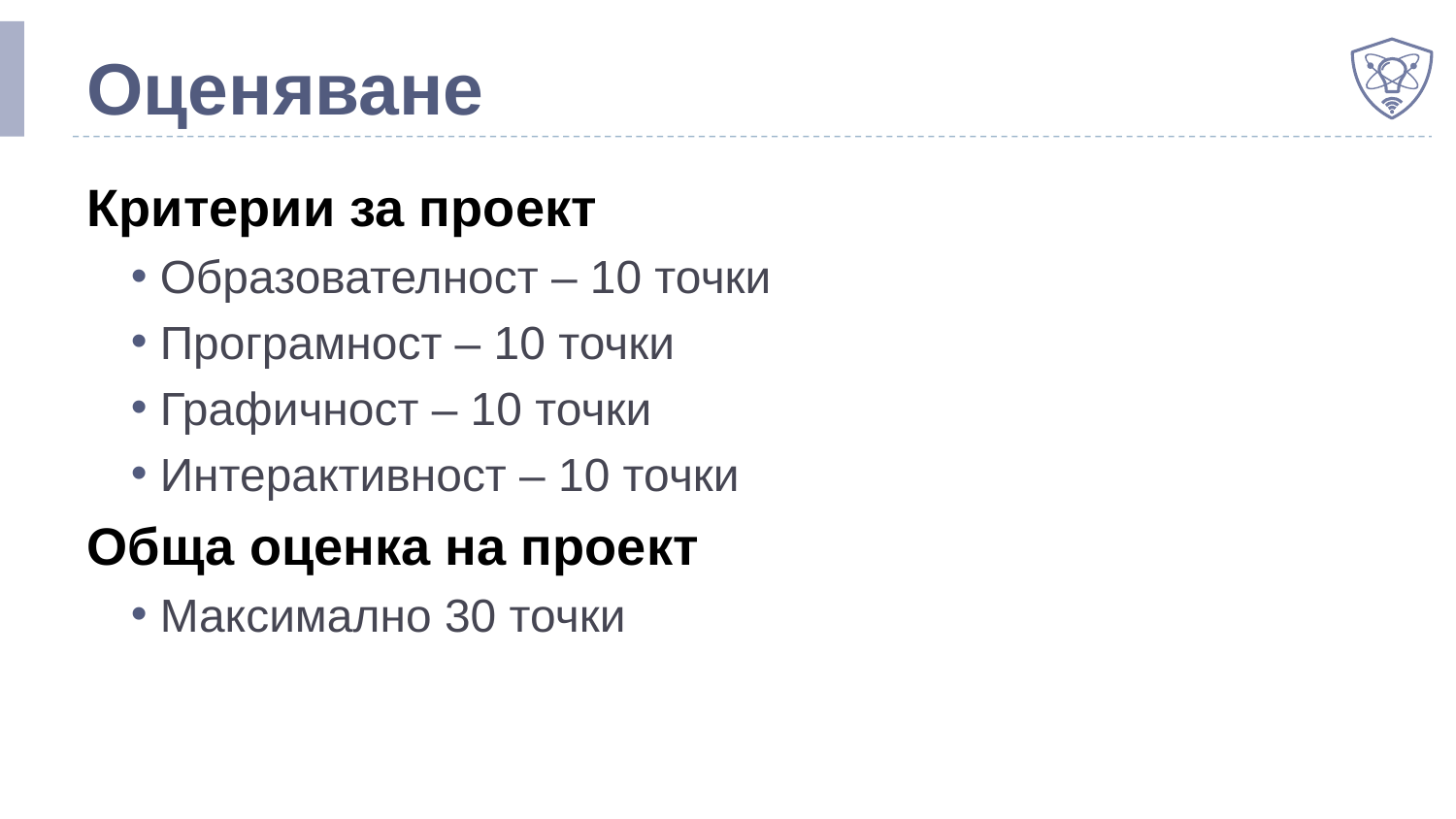

# Оценяване
Критерии за проект
Образователност – 10 точки
Програмност – 10 точки
Графичност – 10 точки
Интерактивност – 10 точки
Обща оценка на проект
Максимално 30 точки